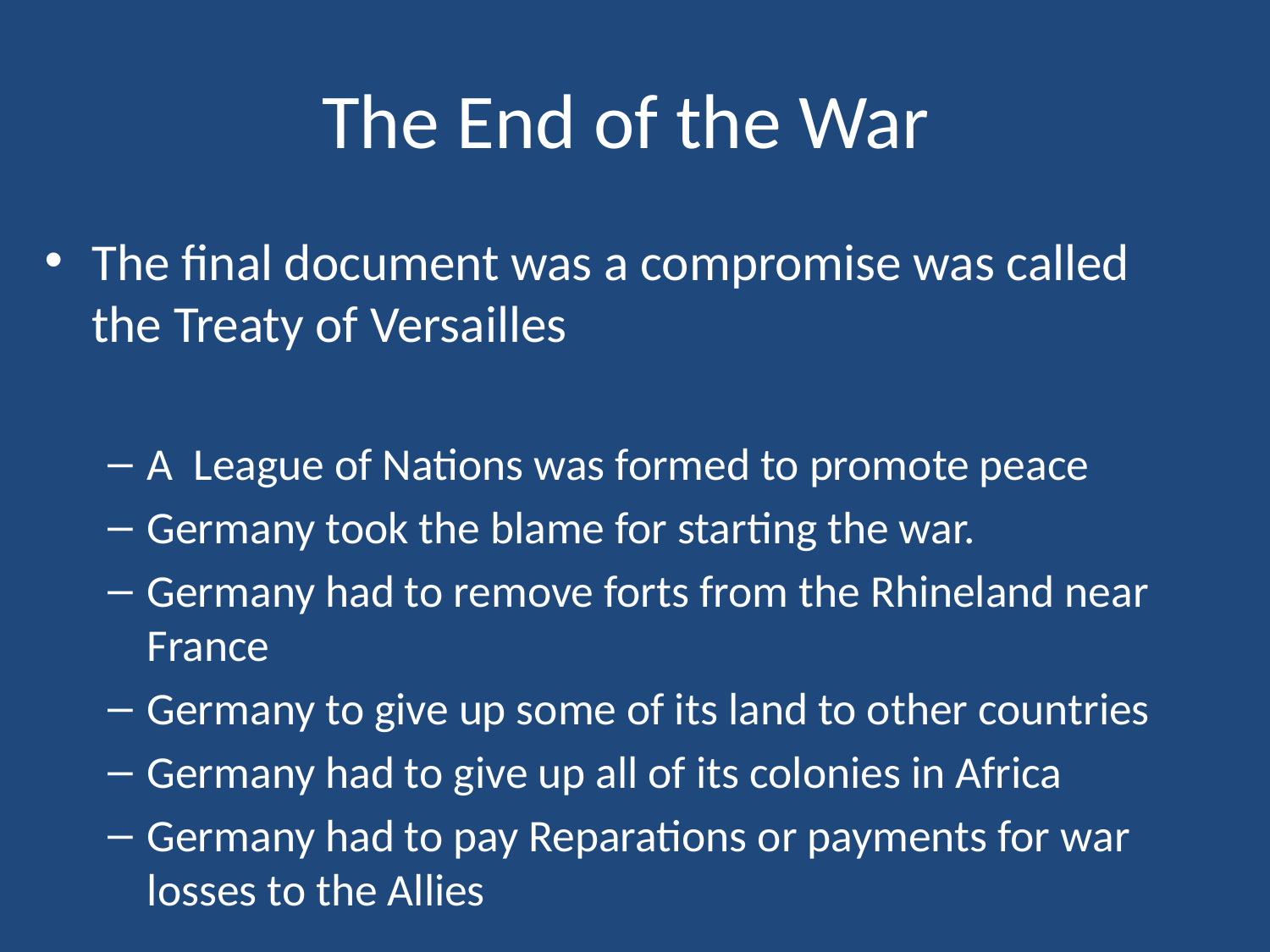

# The End of the War
The final document was a compromise was called the Treaty of Versailles

A  League of Nations was formed to promote peace
Germany took the blame for starting the war.
Germany had to remove forts from the Rhineland near France
Germany to give up some of its land to other countries
Germany had to give up all of its colonies in Africa
Germany had to pay Reparations or payments for war losses to the Allies